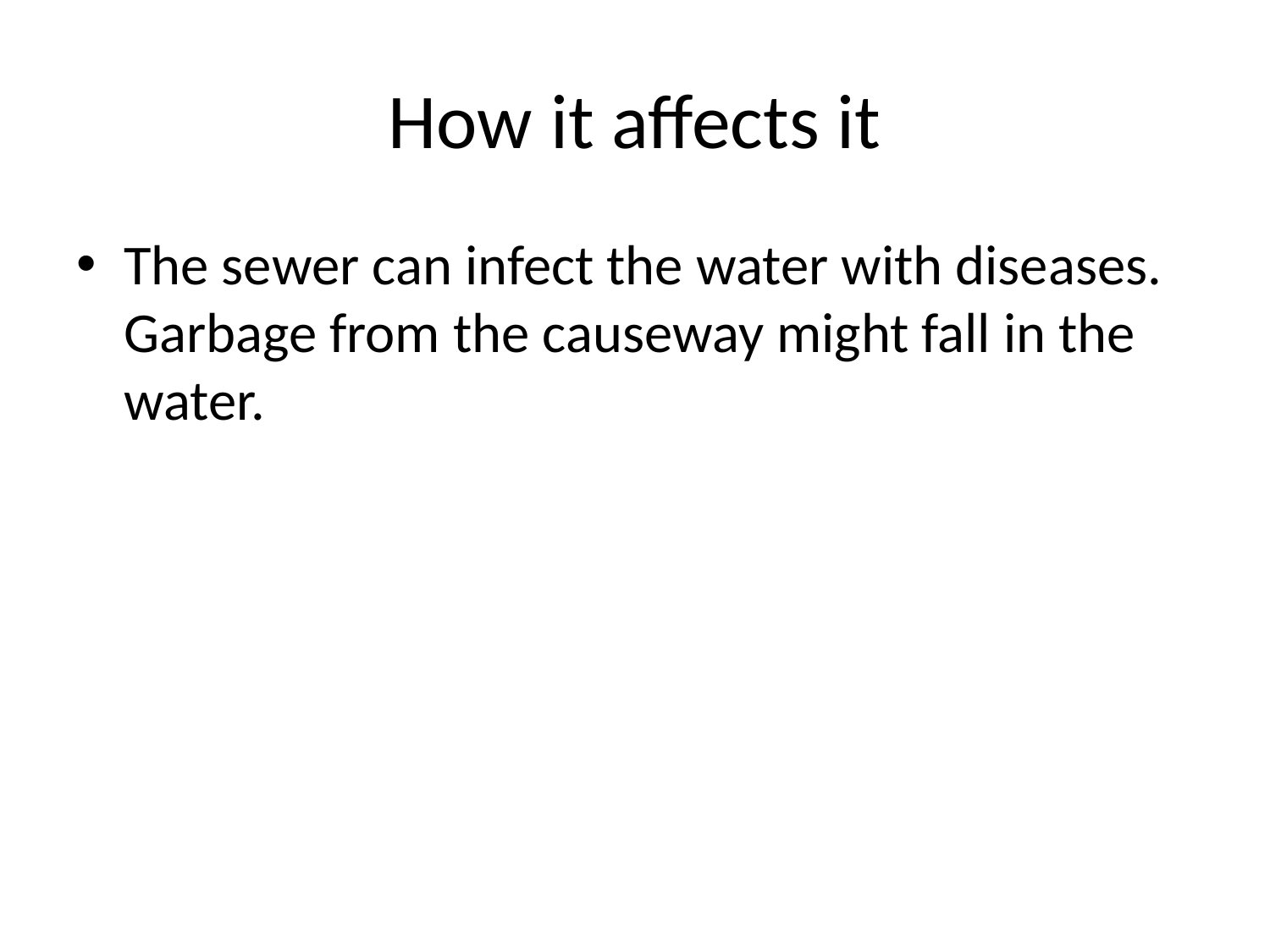

# How it affects it
The sewer can infect the water with diseases. Garbage from the causeway might fall in the water.